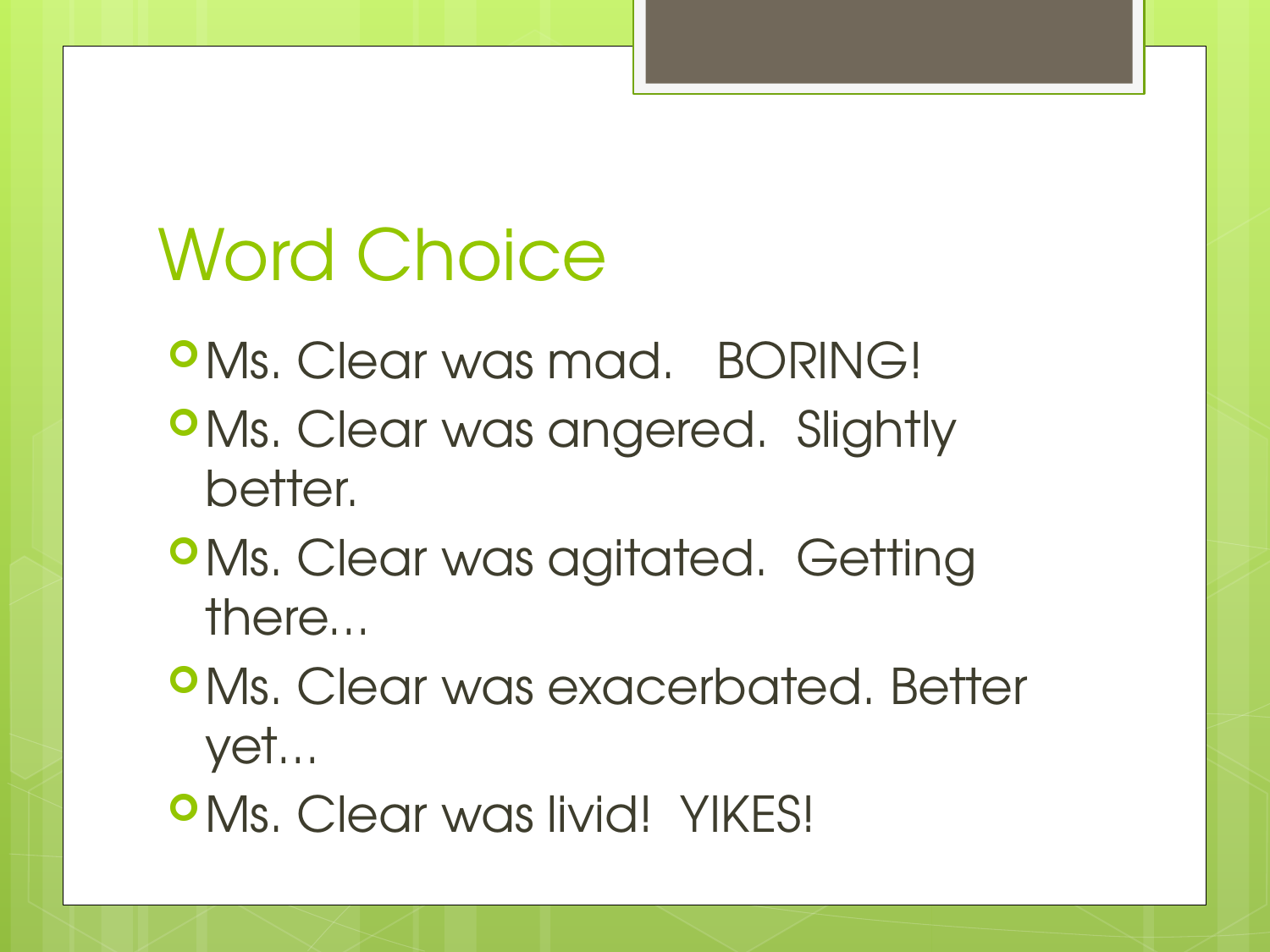

# Word Choice
Ms. Clear was mad.   BORING!
Ms. Clear was angered.  Slightly better.
Ms. Clear was agitated.  Getting there…
Ms. Clear was exacerbated. Better yet…
Ms. Clear was livid!  YIKES!